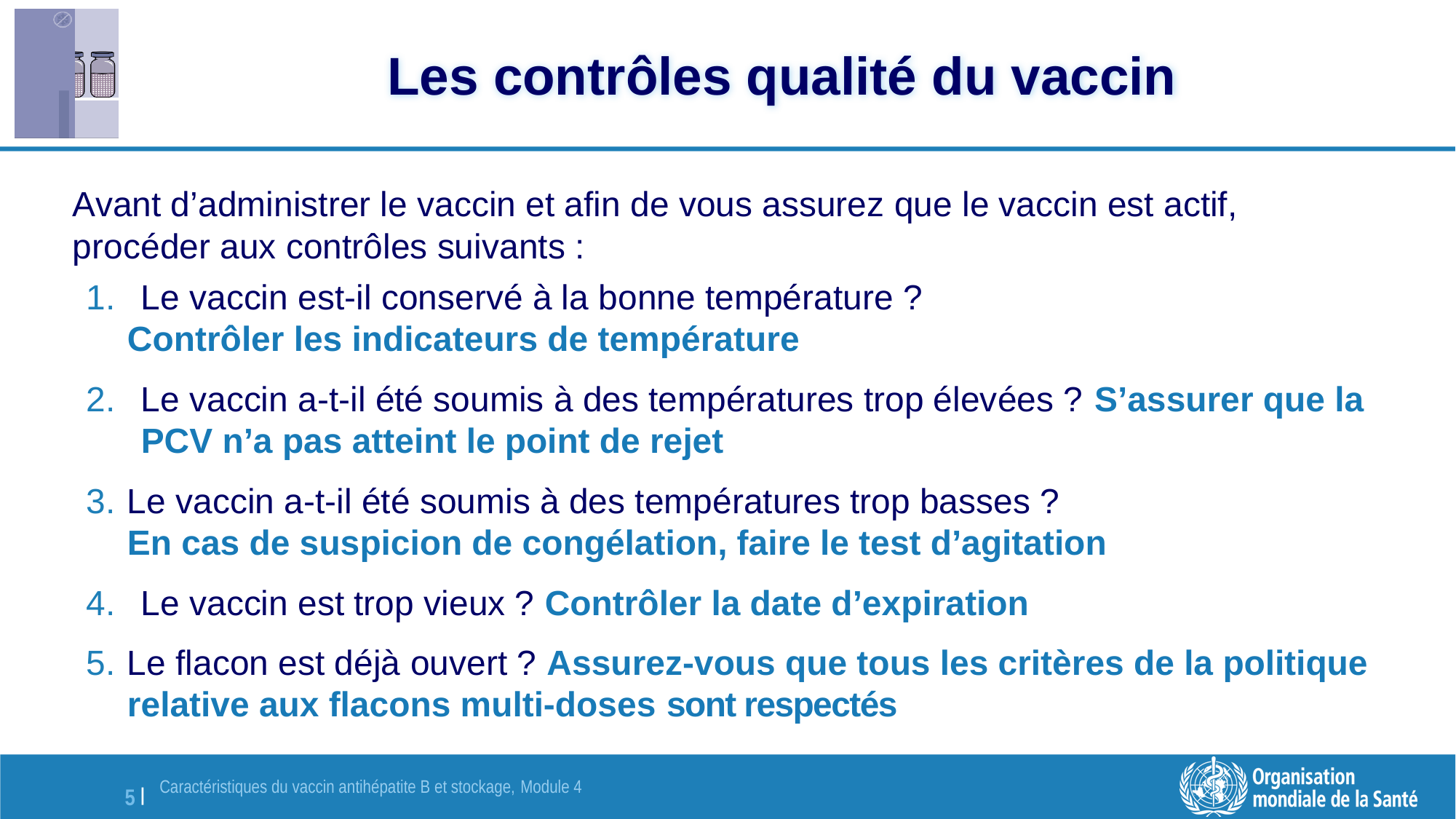

# Les contrôles qualité du vaccin
Avant d’administrer le vaccin et afin de vous assurez que le vaccin est actif, procéder aux contrôles suivants :
Le vaccin est-il conservé à la bonne température ?
Contrôler les indicateurs de température
Le vaccin a-t-il été soumis à des températures trop élevées ? S’assurer que la PCV n’a pas atteint le point de rejet
Le vaccin a-t-il été soumis à des températures trop basses ?
En cas de suspicion de congélation, faire le test d’agitation
Le vaccin est trop vieux ? Contrôler la date d’expiration
Le flacon est déjà ouvert ? Assurez-vous que tous les critères de la politique relative aux flacons multi-doses sont respectés